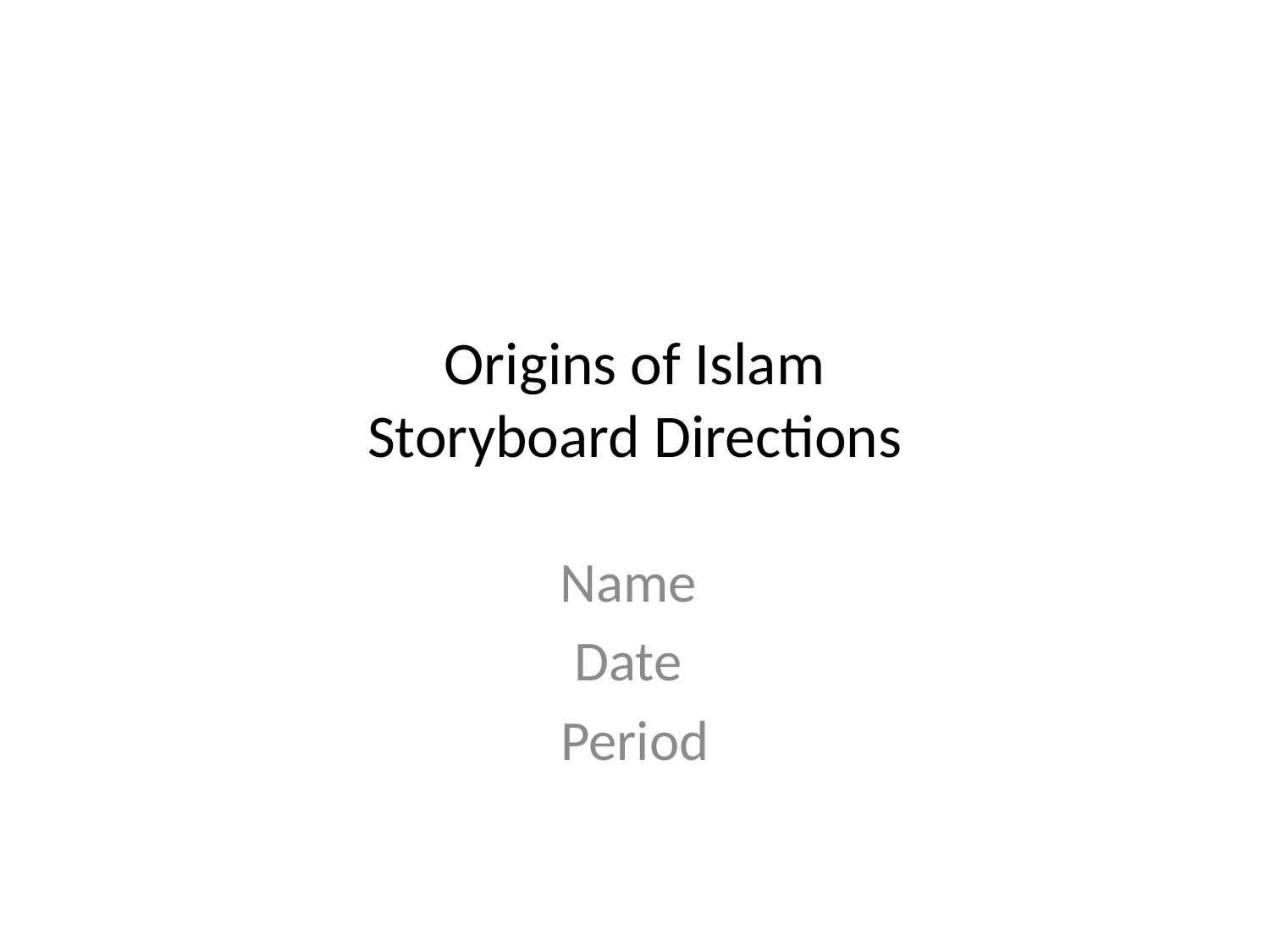

# Origins of Islam Storyboard Directions
Name
Date
Period